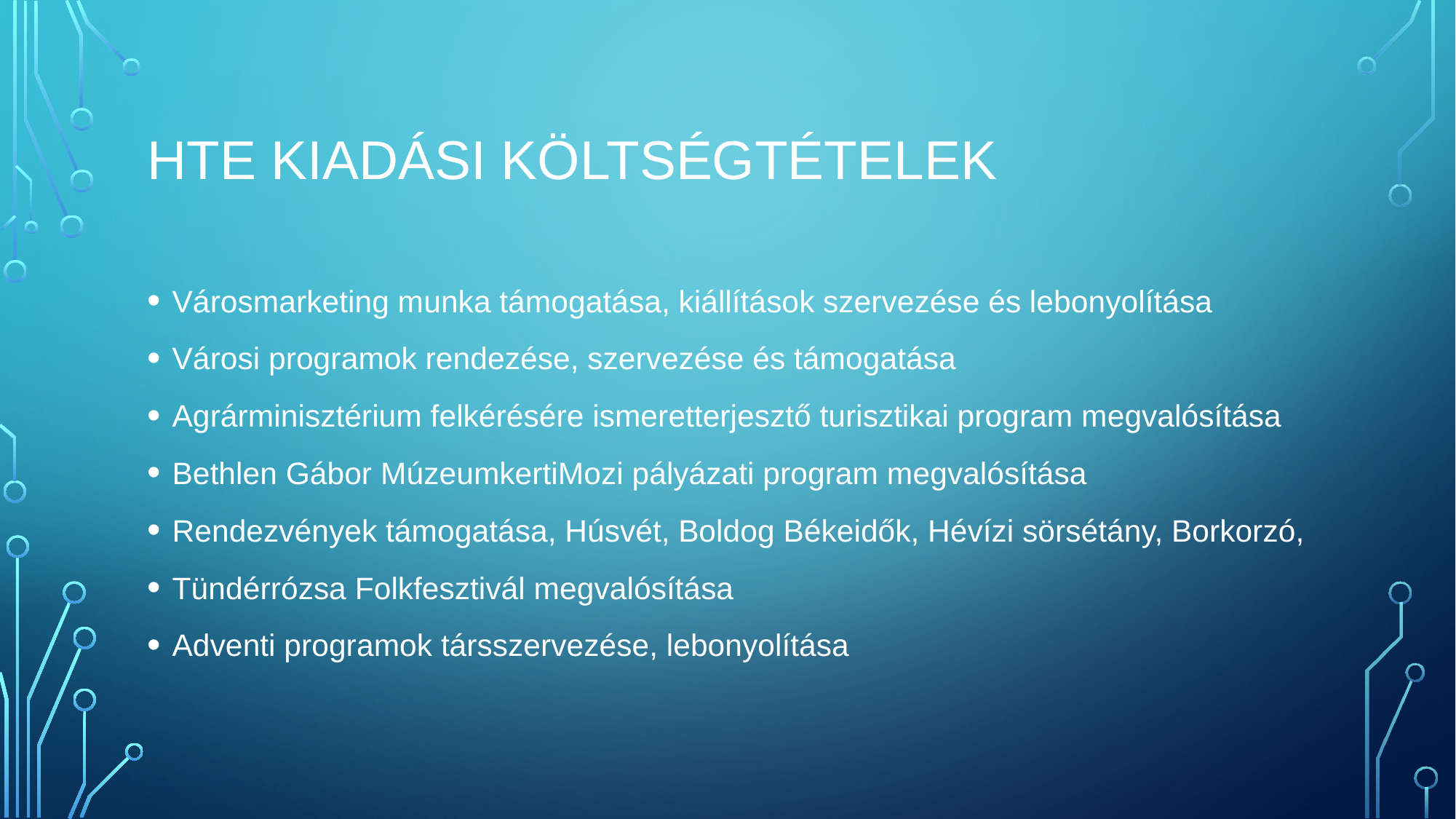

# HTE Kiadási Költségtételek
Városmarketing munka támogatása, kiállítások szervezése és lebonyolítása
Városi programok rendezése, szervezése és támogatása
Agrárminisztérium felkérésére ismeretterjesztő turisztikai program megvalósítása
Bethlen Gábor MúzeumkertiMozi pályázati program megvalósítása
Rendezvények támogatása, Húsvét, Boldog Békeidők, Hévízi sörsétány, Borkorzó,
Tündérrózsa Folkfesztivál megvalósítása
Adventi programok társszervezése, lebonyolítása